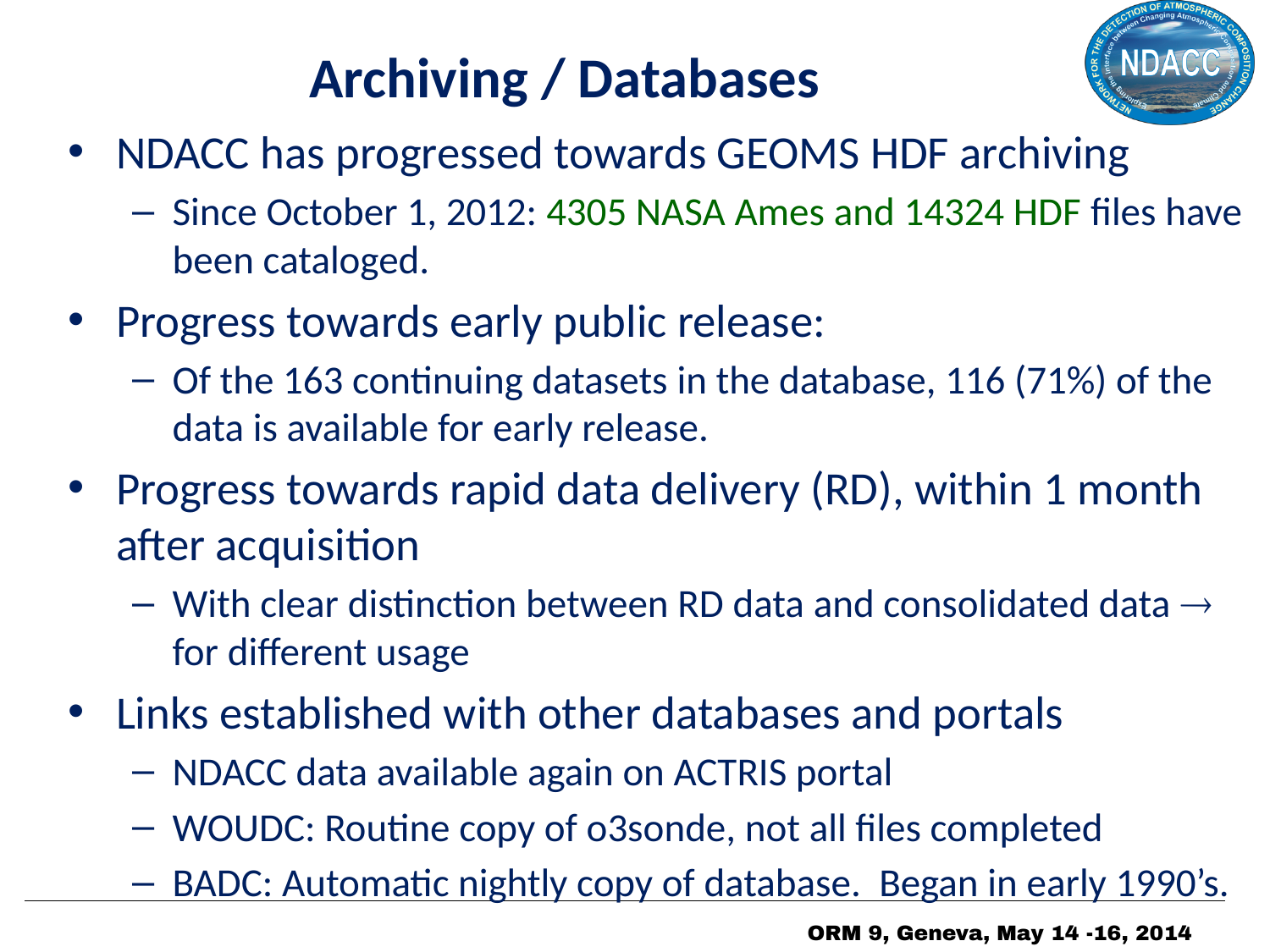

# Archiving / Databases
NDACC has progressed towards GEOMS HDF archiving
Since October 1, 2012: 4305 NASA Ames and 14324 HDF files have been cataloged.
Progress towards early public release:
Of the 163 continuing datasets in the database, 116 (71%) of the data is available for early release.
Progress towards rapid data delivery (RD), within 1 month after acquisition
With clear distinction between RD data and consolidated data → for different usage
Links established with other databases and portals
NDACC data available again on ACTRIS portal
WOUDC: Routine copy of o3sonde, not all files completed
BADC: Automatic nightly copy of database.  Began in early 1990’s.